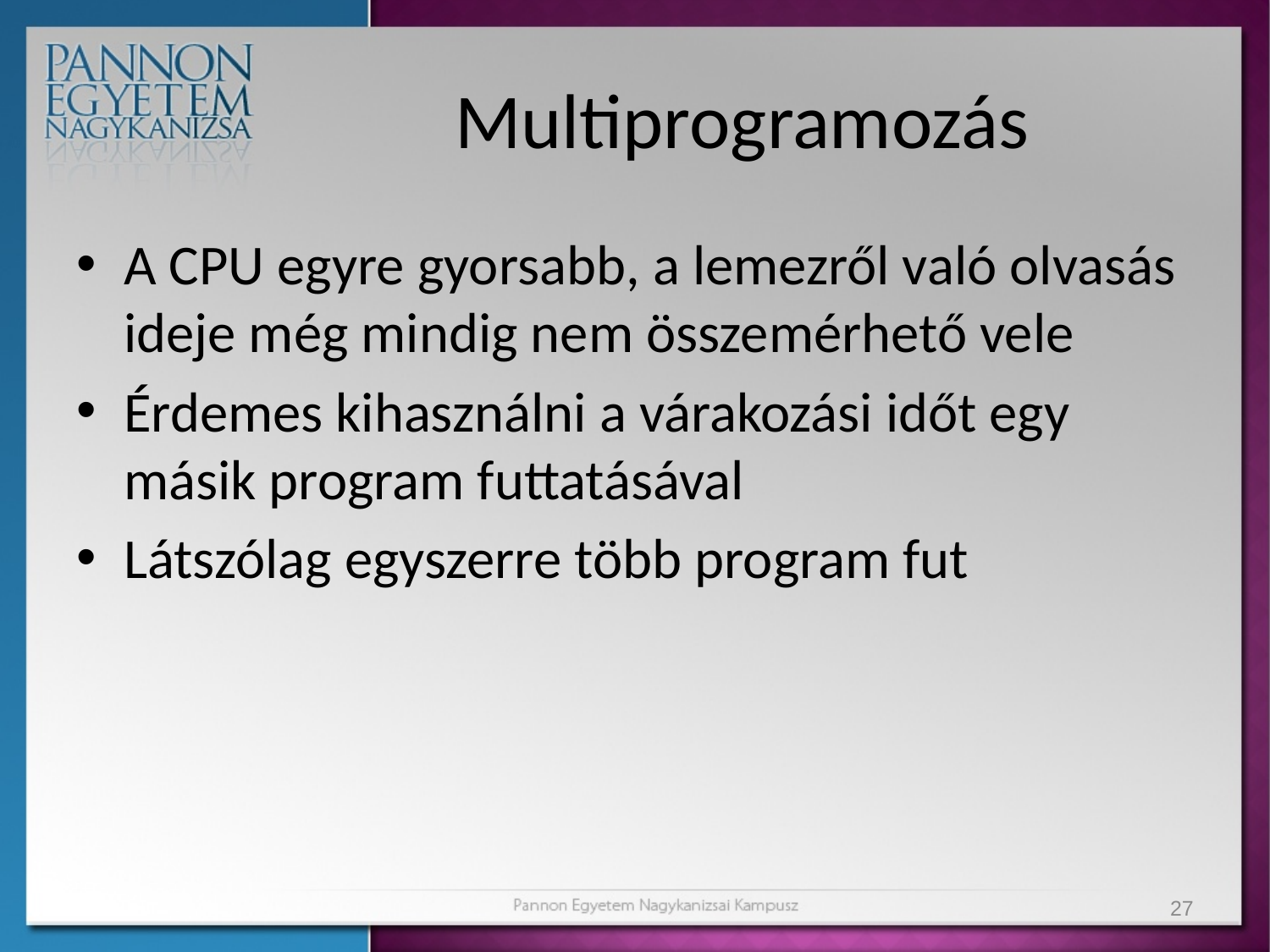

# Multiprogramozás
A CPU egyre gyorsabb, a lemezről való olvasás ideje még mindig nem összemérhető vele
Érdemes kihasználni a várakozási időt egy másik program futtatásával
Látszólag egyszerre több program fut
27